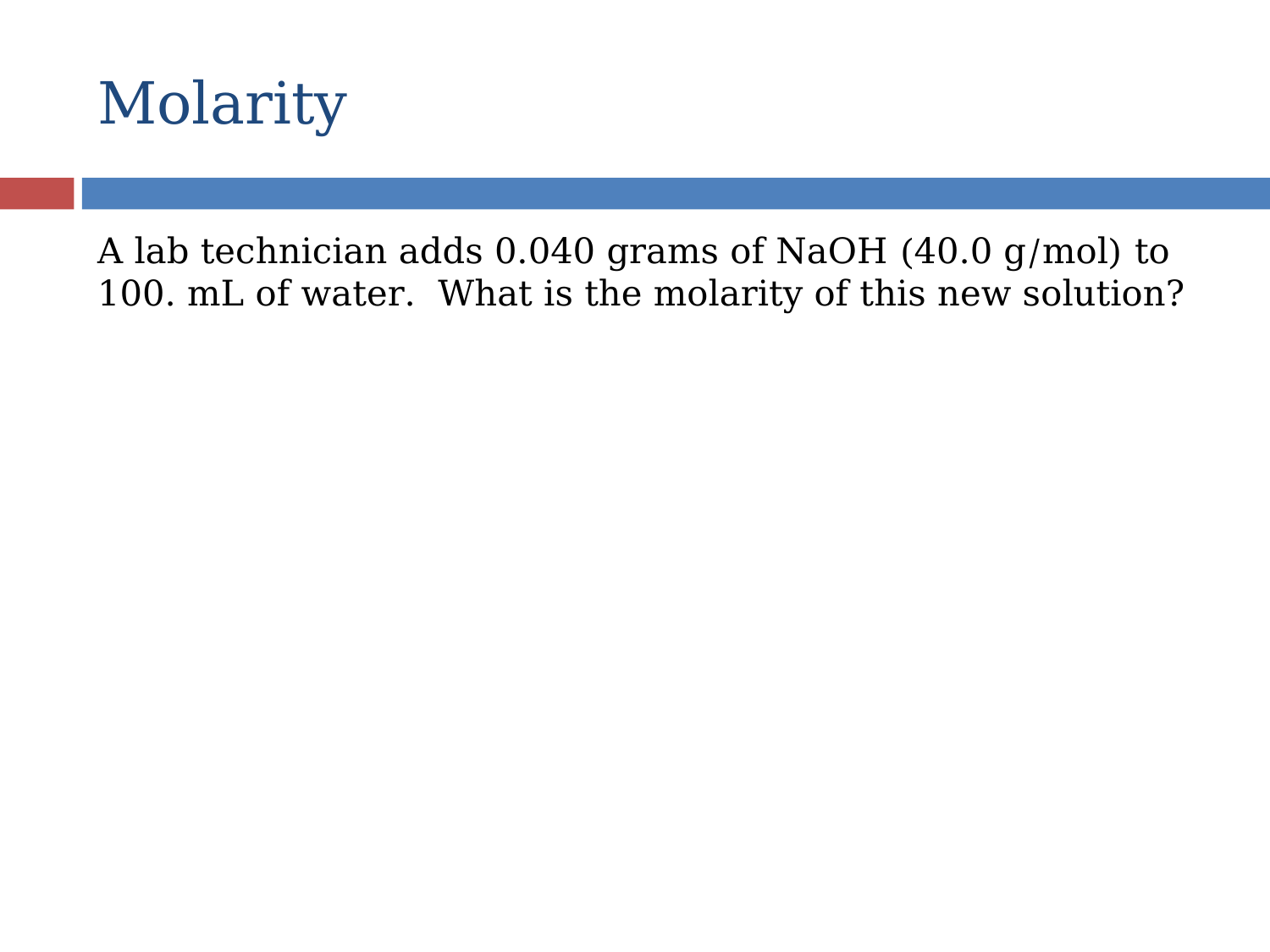

# Molarity
A lab technician adds 0.040 grams of NaOH (40.0 g/mol) to 100. mL of water.  What is the molarity of this new solution?